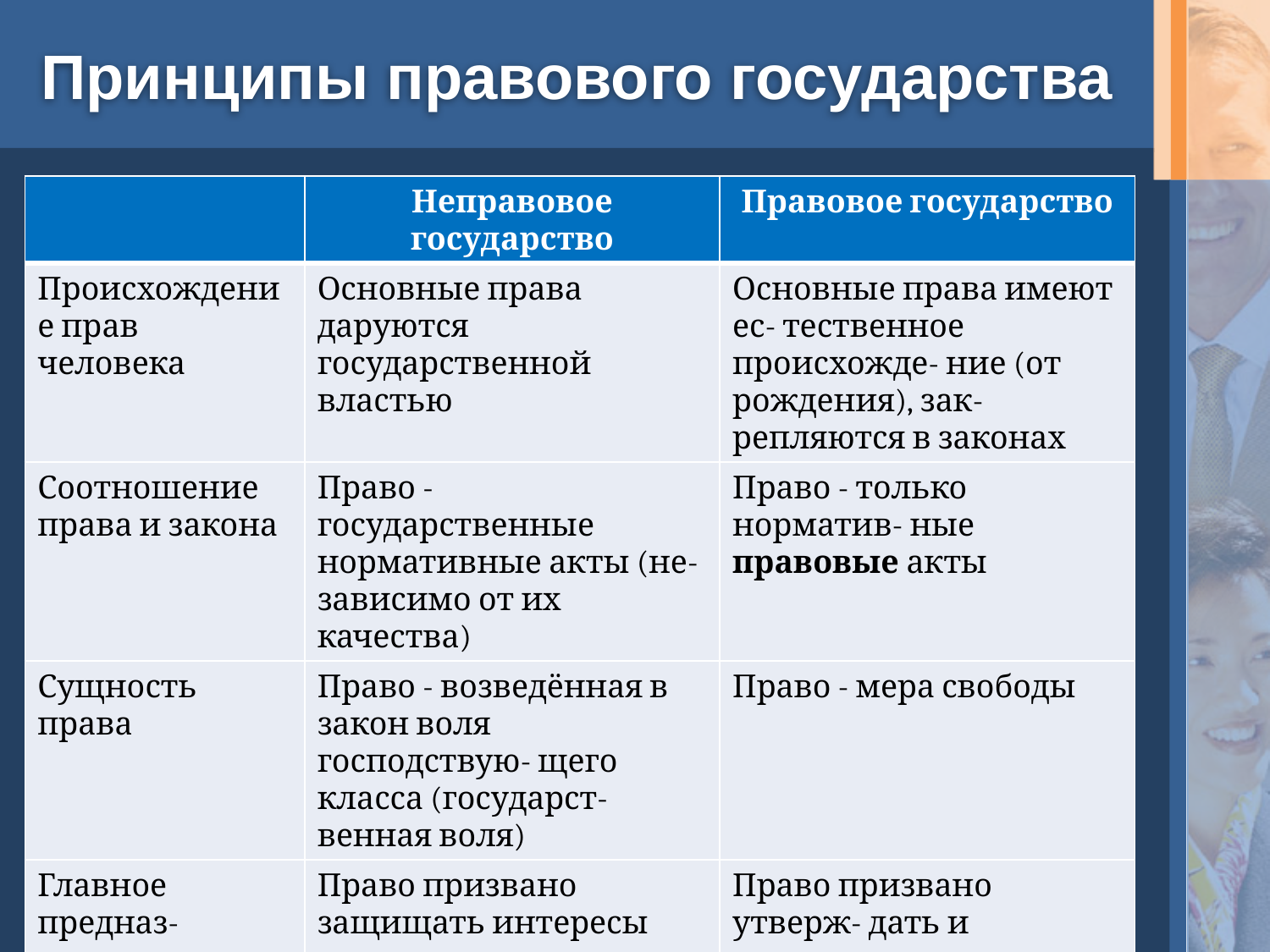

# Принципы правового государства
|  | Неправовое государство | Правовое государство |
| --- | --- | --- |
| Происхождение прав человека | Основные права даруются государственной властью | Основные права имеют ес- тественное происхожде- ние (от рождения), зак- репляются в законах |
| Соотношение права и закона | Право - государственные нормативные акты (не- зависимо от их качества) | Право - только норматив- ные правовые акты |
| Сущность права | Право - возведённая в закон воля господствую- щего класса (государст- венная воля) | Право - мера свободы |
| Главное предназ- начение права | Право призвано защищать интересы государства | Право призвано утверж- дать и защищать права че- ловека |
| Принцип право- вого регулирова- ния | «Запрещено всё, кроме официально разрешённо- го» | «Разрешено всё, что не запрещено законом» |